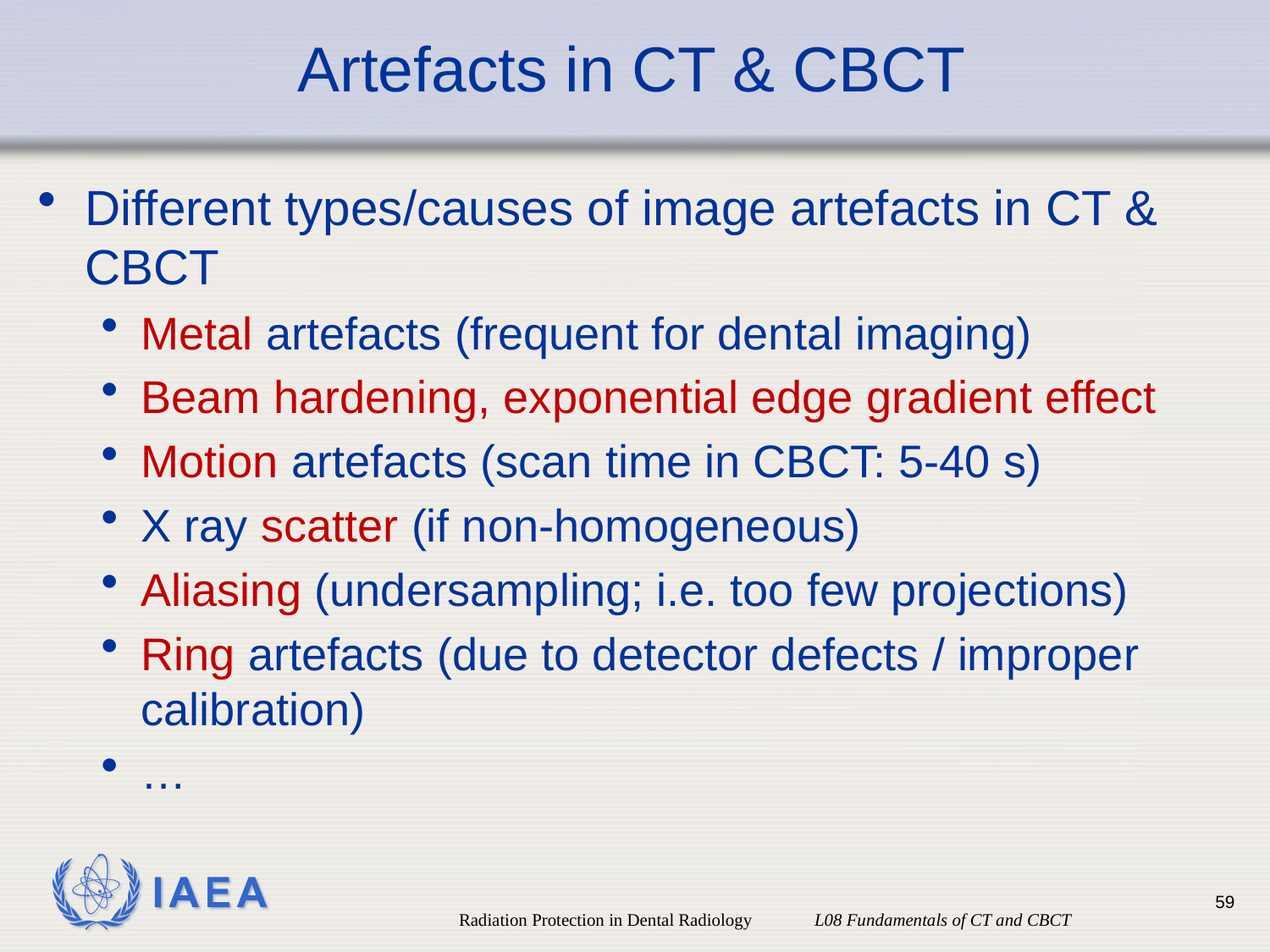

# Artefacts in CT & CBCT
Different types/causes of image artefacts in CT & CBCT
Metal artefacts (frequent for dental imaging)
Beam hardening, exponential edge gradient effect
Motion artefacts (scan time in CBCT: 5-40 s)
X ray scatter (if non-homogeneous)
Aliasing (undersampling; i.e. too few projections)
Ring artefacts (due to detector defects / improper calibration)
…

59
Radiation Protection in Dental Radiology              L08 Fundamentals of CT and CBCT